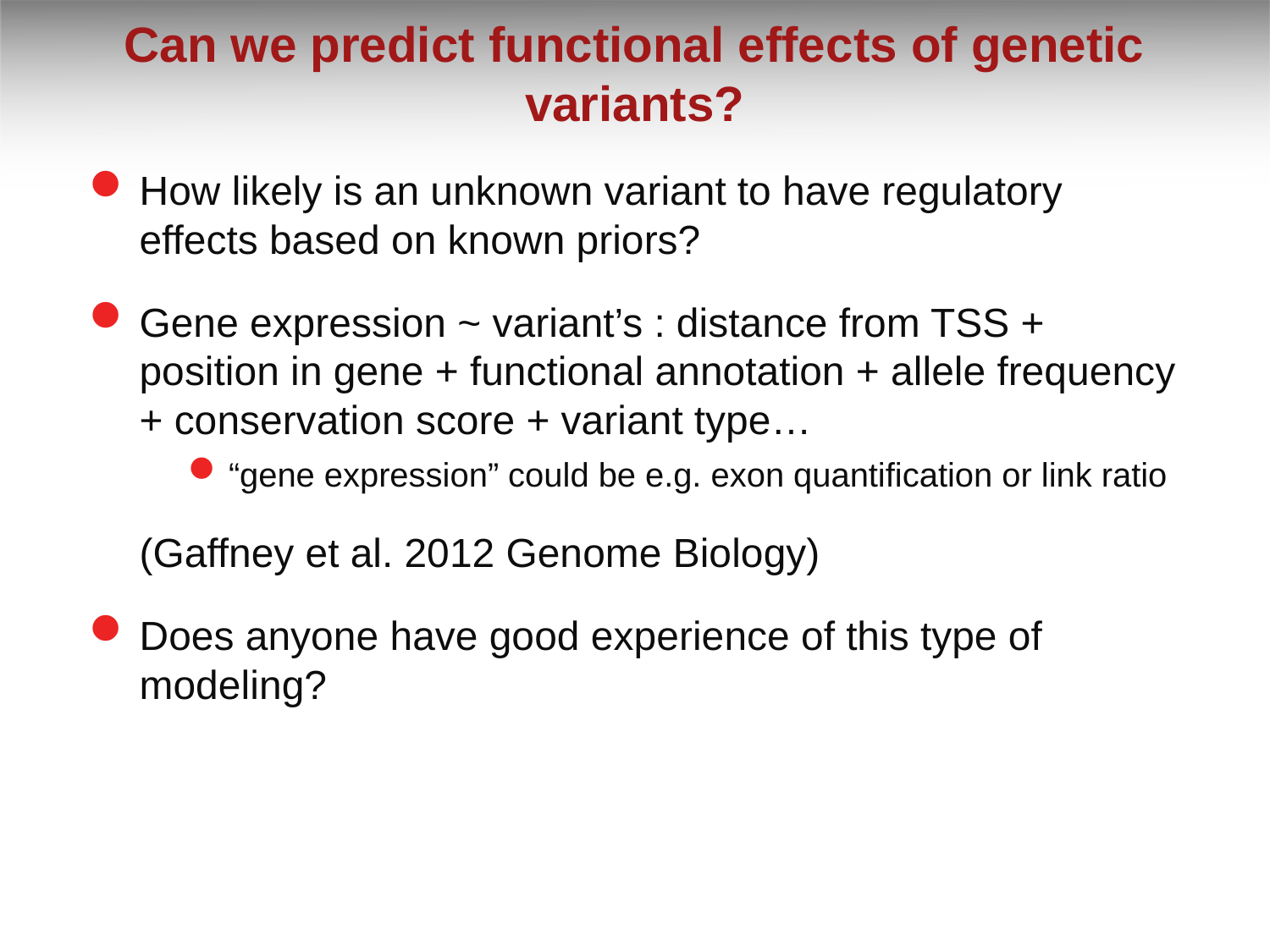

# Can we predict functional effects of genetic variants?
How likely is an unknown variant to have regulatory effects based on known priors?
Gene expression ~ variant’s : distance from TSS + position in gene + functional annotation + allele frequency + conservation score + variant type…
“gene expression” could be e.g. exon quantification or link ratio
	(Gaffney et al. 2012 Genome Biology)
Does anyone have good experience of this type of modeling?